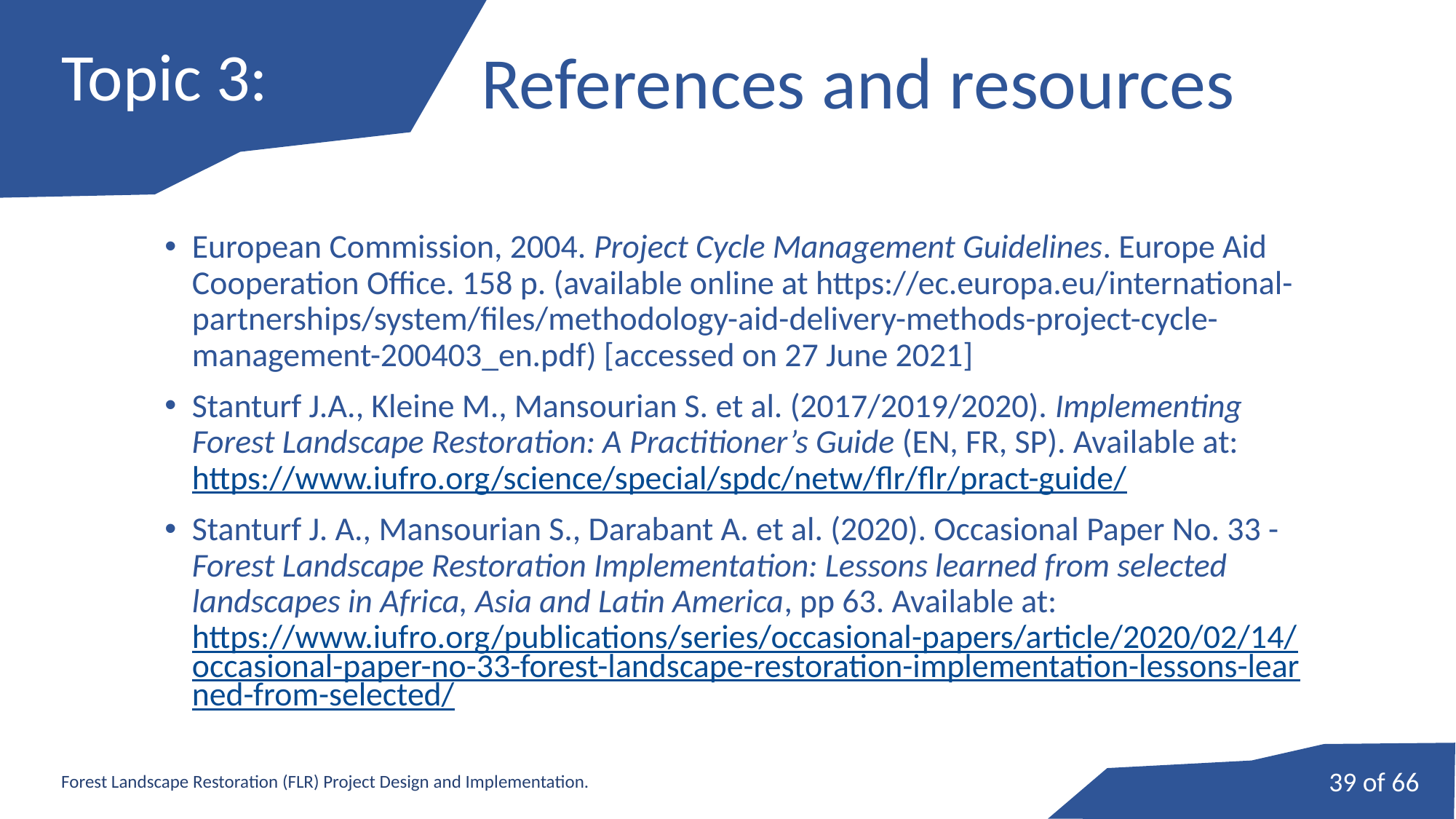

# Topic 3:
References and resources
European Commission, 2004. Project Cycle Management Guidelines. Europe Aid Cooperation Office. 158 p. (available online at https://ec.europa.eu/international-partnerships/system/files/methodology-aid-delivery-methods-project-cycle-management-200403_en.pdf) [accessed on 27 June 2021]
Stanturf J.A., Kleine M., Mansourian S. et al. (2017/2019/2020). Implementing Forest Landscape Restoration: A Practitioner’s Guide (EN, FR, SP). Available at: https://www.iufro.org/science/special/spdc/netw/flr/flr/pract-guide/
Stanturf J. A., Mansourian S., Darabant A. et al. (2020). Occasional Paper No. 33 - Forest Landscape Restoration Implementation: Lessons learned from selected landscapes in Africa, Asia and Latin America, pp 63. Available at: https://www.iufro.org/publications/series/occasional-papers/article/2020/02/14/occasional-paper-no-33-forest-landscape-restoration-implementation-lessons-learned-from-selected/
39 of 66

Forest Landscape Restoration (FLR) Project Design and Implementation.